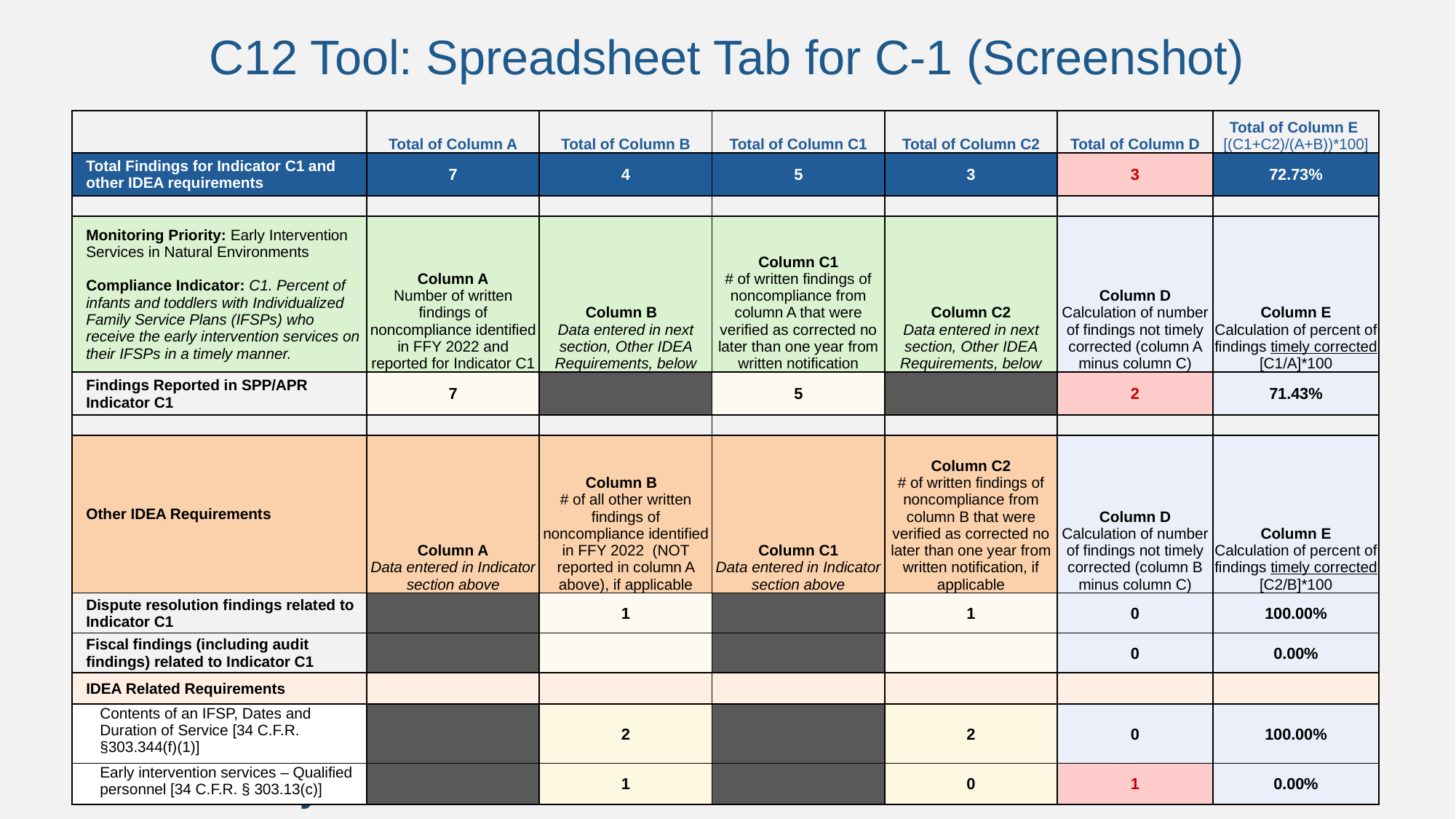

# C12 Tool: Spreadsheet Tab for C-1 (Screenshot)
|  | Total of Column A | Total of Column B | Total of Column C1 | Total of Column C2 | Total of Column D | Total of Column E [(C1+C2)/(A+B))\*100] |
| --- | --- | --- | --- | --- | --- | --- |
| Total Findings for Indicator C1 and other IDEA requirements | 7 | 4 | 5 | 3 | 3 | 72.73% |
|  |  |  |  |  |  |  |
| Monitoring Priority: Early Intervention Services in Natural Environments Compliance Indicator: C1. Percent of infants and toddlers with Individualized Family Service Plans (IFSPs) who receive the early intervention services on their IFSPs in a timely manner. | Column A Number of written findings of noncompliance identified in FFY 2022 and reported for Indicator C1 | Column B Data entered in next section, Other IDEA Requirements, below | Column C1 # of written findings of noncompliance from column A that were verified as corrected no later than one year from written notification | Column C2 Data entered in next section, Other IDEA Requirements, below | Column D Calculation of number of findings not timely corrected (column A minus column C) | Column E Calculation of percent of findings timely corrected [C1/A]\*100 |
| Findings Reported in SPP/APR Indicator C1 | 7 |  | 5 |  | 2 | 71.43% |
|  |  |  |  |  |  |  |
| Other IDEA Requirements | Column A Data entered in Indicator section above | Column B # of all other written findings of noncompliance identified in FFY 2022 (NOT reported in column A above), if applicable | Column C1 Data entered in Indicator section above | Column C2 # of written findings of noncompliance from column B that were verified as corrected no later than one year from written notification, if applicable | Column D Calculation of number of findings not timely corrected (column B minus column C) | Column E Calculation of percent of findings timely corrected [C2/B]\*100 |
| Dispute resolution findings related to Indicator C1 |  | 1 |  | 1 | 0 | 100.00% |
| Fiscal findings (including audit findings) related to Indicator C1 |  |  |  |  | 0 | 0.00% |
| IDEA Related Requirements |  |  |  |  |  |  |
| Contents of an IFSP, Dates and Duration of Service [34 C.F.R. §303.344(f)(1)] |  | 2 |  | 2 | 0 | 100.00% |
| Early intervention services – Qualified personnel [34 C.F.R. § 303.13(c)] |  | 1 |  | 0 | 1 | 0.00% |